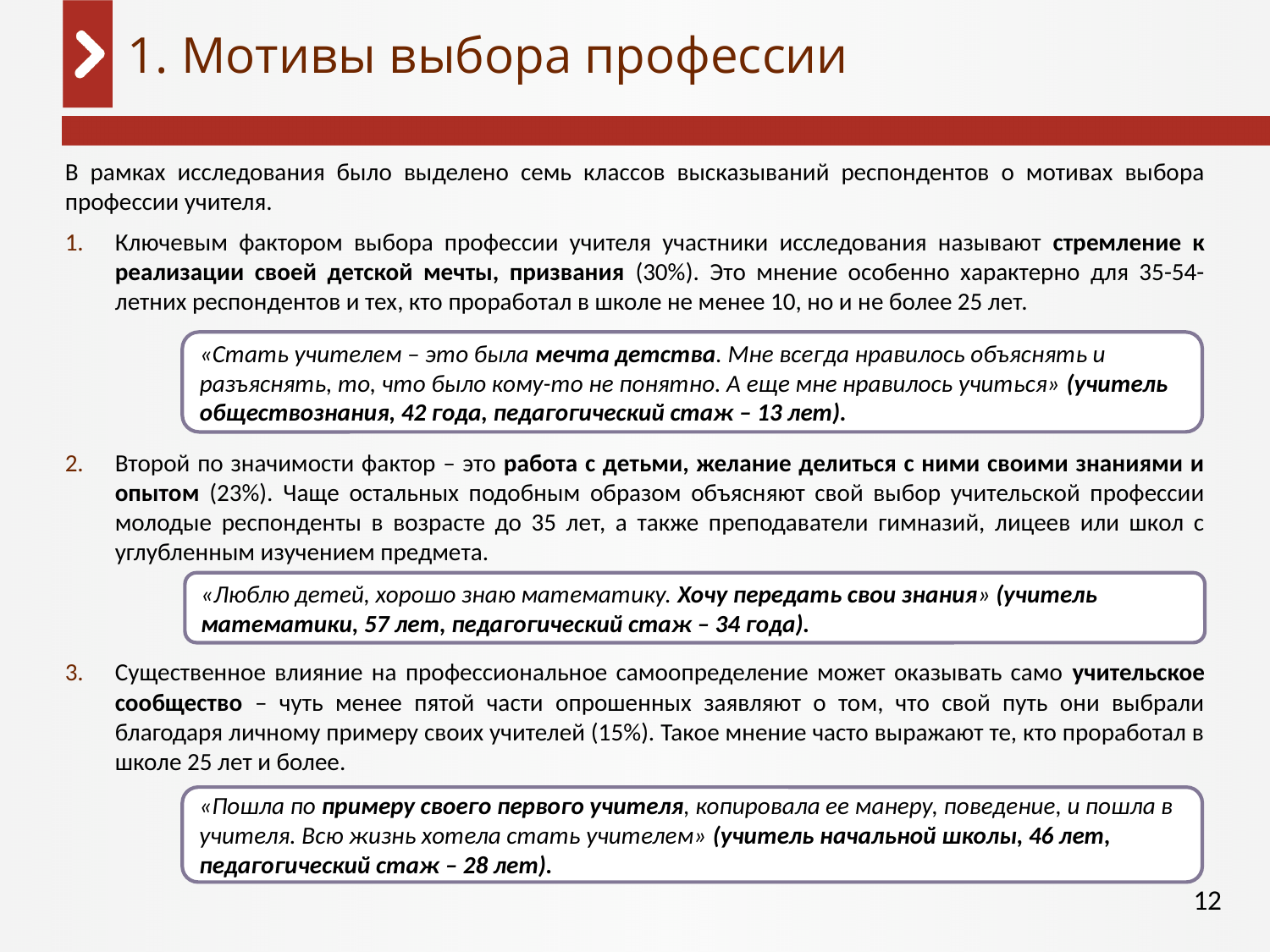

# 1. Мотивы выбора профессии
В рамках исследования было выделено семь классов высказываний респондентов о мотивах выбора профессии учителя.
Ключевым фактором выбора профессии учителя участники исследования называют стремление к реализации своей детской мечты, призвания (30%). Это мнение особенно характерно для 35-54-летних респондентов и тех, кто проработал в школе не менее 10, но и не более 25 лет.

Второй по значимости фактор – это работа с детьми, желание делиться с ними своими знаниями и опытом (23%). Чаще остальных подобным образом объясняют свой выбор учительской профессии молодые респонденты в возрасте до 35 лет, а также преподаватели гимназий, лицеев или школ с углубленным изучением предмета.

Существенное влияние на профессиональное самоопределение может оказывать само учительское сообщество – чуть менее пятой части опрошенных заявляют о том, что свой путь они выбрали благодаря личному примеру своих учителей (15%). Такое мнение часто выражают те, кто проработал в школе 25 лет и более.
«Стать учителем – это была мечта детства. Мне всегда нравилось объяснять и разъяснять, то, что было кому-то не понятно. А еще мне нравилось учиться» (учитель обществознания, 42 года, педагогический стаж – 13 лет).
«Люблю детей, хорошо знаю математику. Хочу передать свои знания» (учитель математики, 57 лет, педагогический стаж – 34 года).
«Пошла по примеру своего первого учителя, копировала ее манеру, поведение, и пошла в учителя. Всю жизнь хотела стать учителем» (учитель начальной школы, 46 лет, педагогический стаж – 28 лет).